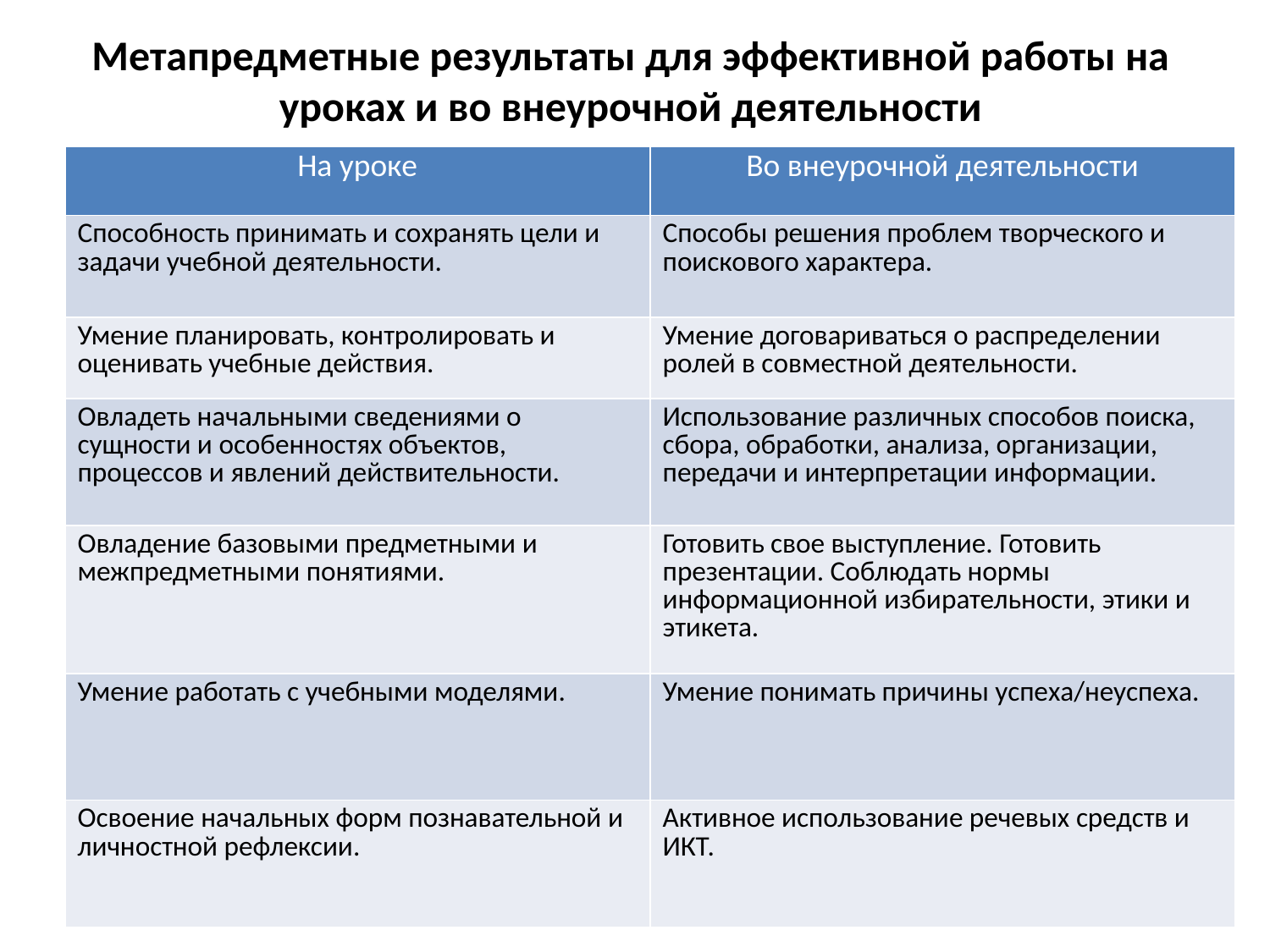

# Метапредметные результаты для эффективной работы на уроках и во внеурочной деятельности
| На уроке | Во внеурочной деятельности |
| --- | --- |
| Способность принимать и сохранять цели и задачи учебной деятельности. | Способы решения проблем творческого и поискового характера. |
| Умение планировать, контролировать и оценивать учебные действия. | Умение договариваться о распределении ролей в совместной деятельности. |
| Овладеть начальными сведениями о сущности и особенностях объектов, процессов и явлений действительности. | Использование различных способов поиска, сбора, обработки, анализа, организации, передачи и интерпретации информации. |
| Овладение базовыми предметными и межпредметными понятиями. | Готовить свое выступление. Готовить презентации. Соблюдать нормы информационной избирательности, этики и этикета. |
| Умение работать с учебными моделями. | Умение понимать причины успеха/неуспеха. |
| Освоение начальных форм познавательной и личностной рефлексии. | Активное использование речевых средств и ИКТ. |